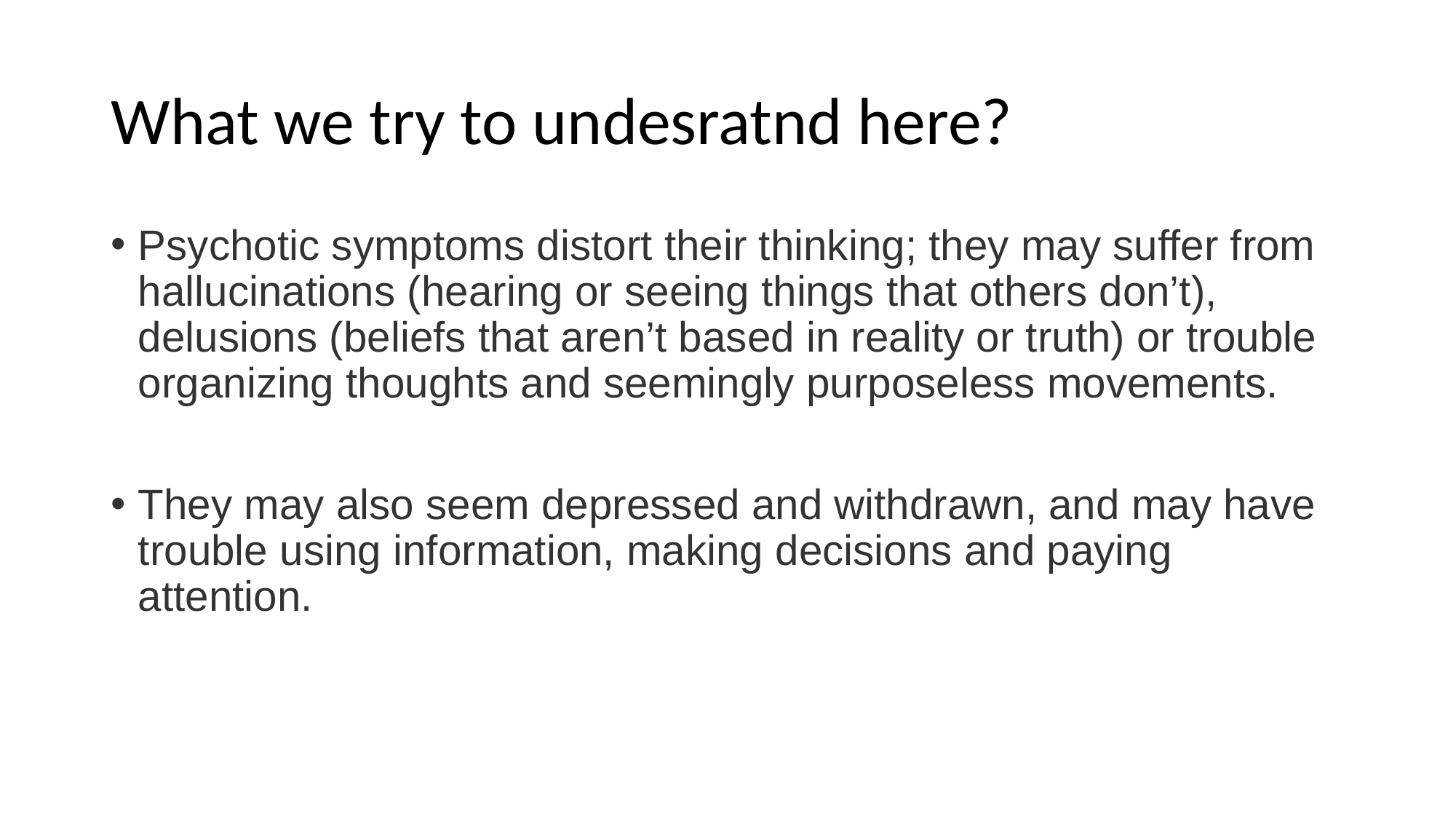

# What we try to undesratnd here?
Psychotic symptoms distort their thinking; they may suffer from hallucinations (hearing or seeing things that others don’t), delusions (beliefs that aren’t based in reality or truth) or trouble organizing thoughts and seemingly purposeless movements.

They may also seem depressed and withdrawn, and may have trouble using information, making decisions and paying attention.